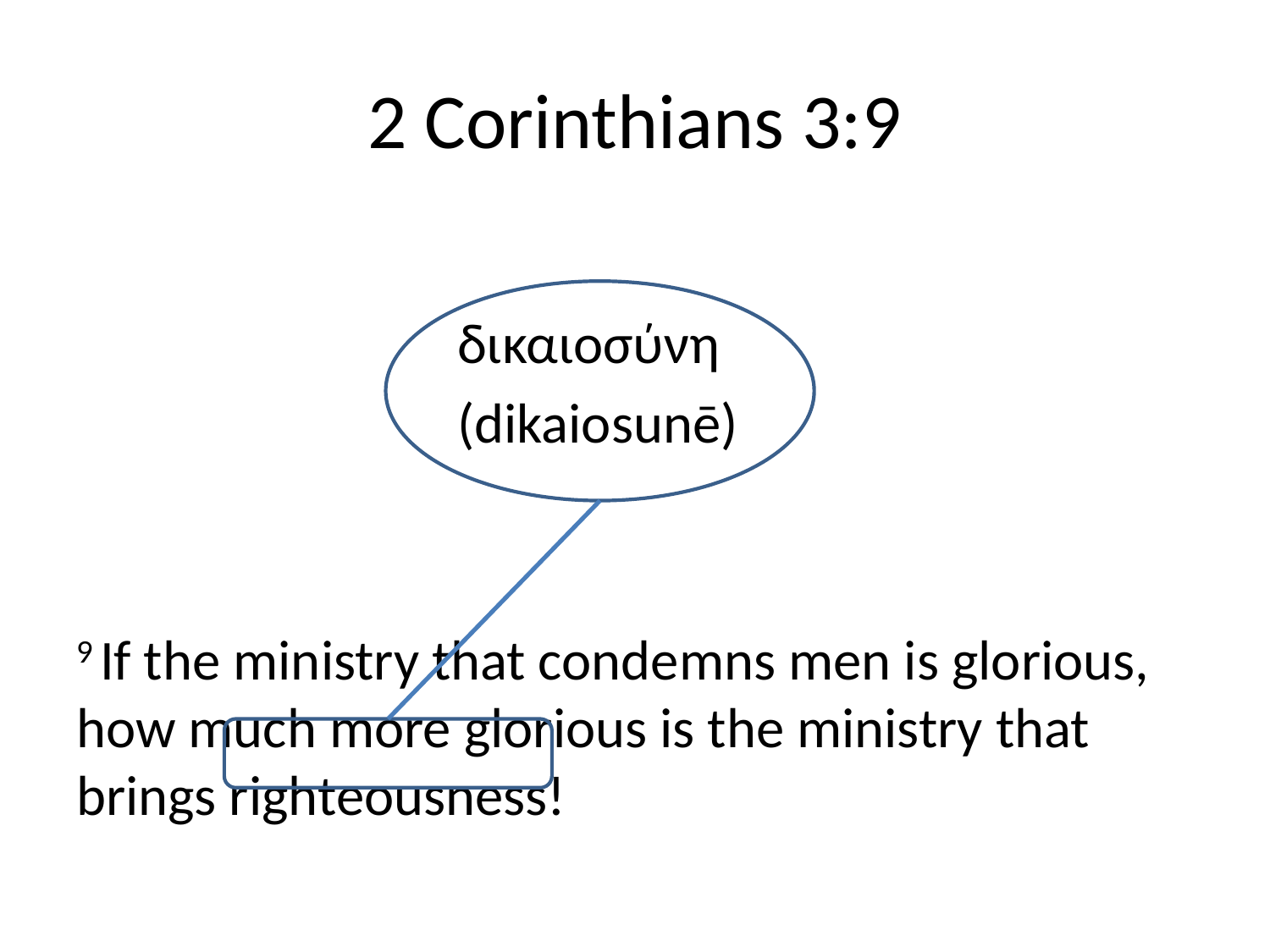

# 2 Corinthians 3:9

			δικαιοσύνη
			(dikaiosunē)

9 If the ministry that condemns men is glorious, how much more glorious is the ministry that brings righteousness!